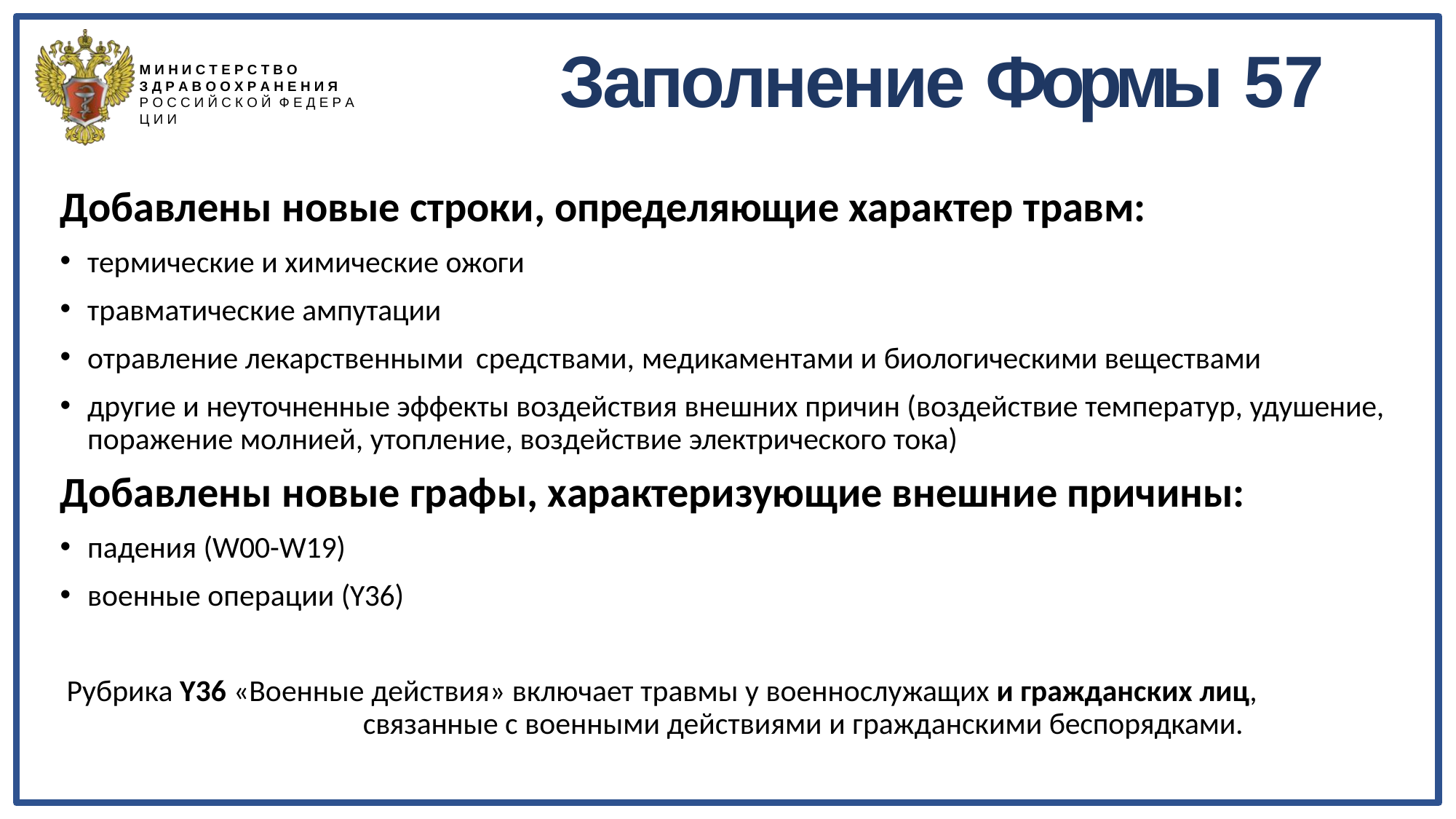

# Заполнение Формы 57
М И Н И С Т Е Р С Т В О
З Д Р А В О О Х Р А Н Е Н И Я
Р О С С И Й С К О Й Ф Е Д Е Р А Ц И И
Добавлены новые строки, определяющие характер травм:
термические и химические ожоги
травматические ампутации
отравление лекарственными средствами, медикаментами и биологическими веществами
другие и неуточненные эффекты воздействия внешних причин (воздействие температур, удушение, поражение молнией, утопление, воздействие электрического тока)
Добавлены новые графы, характеризующие внешние причины:
падения (W00-W19)
военные операции (Y36)

Рубрика Y36 «Военные действия» включает травмы у военнослужащих и гражданских лиц, связанные с военными действиями и гражданскими беспорядками.